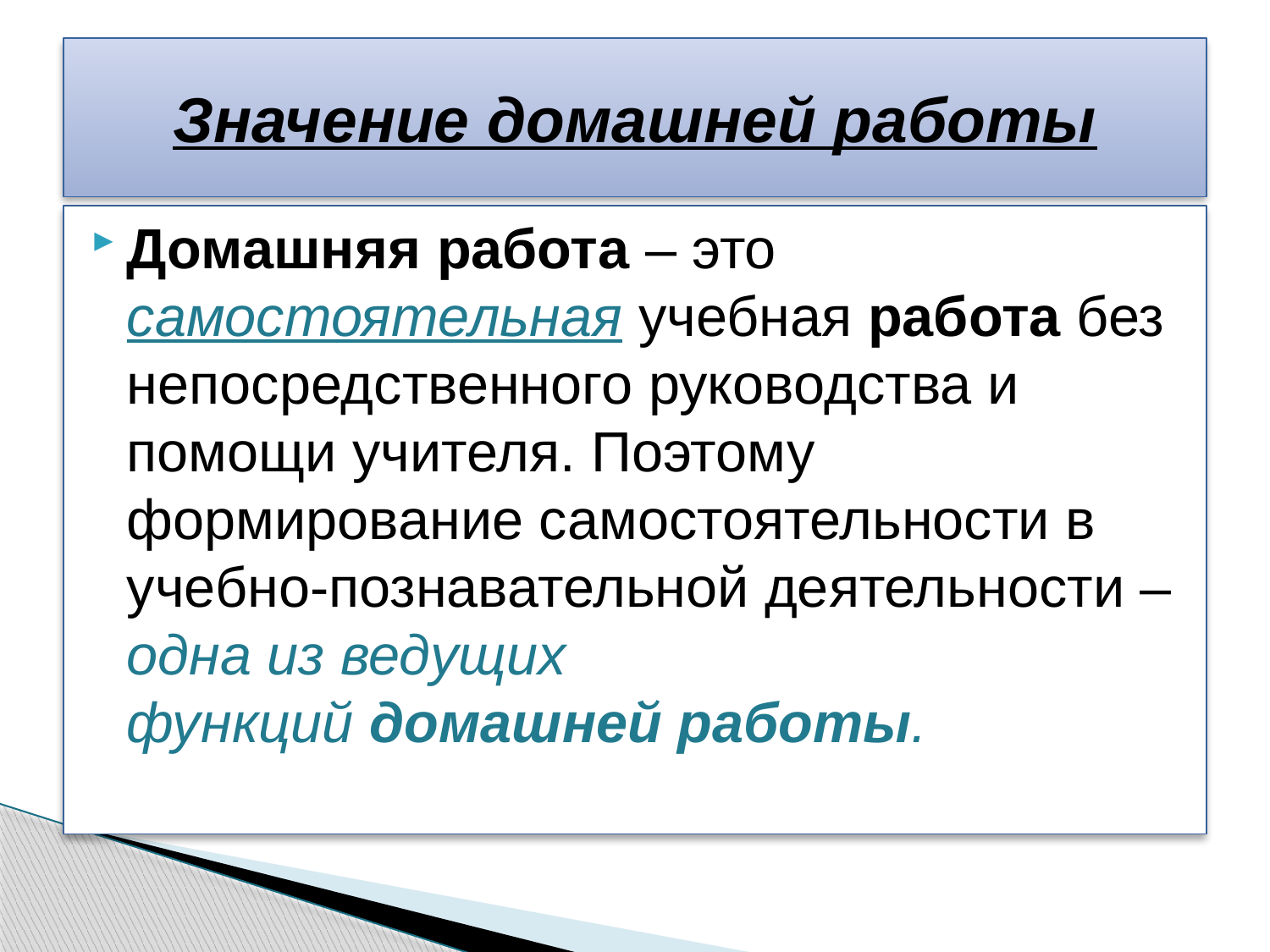

# Значение домашней работы
Домашняя работа – это самостоятельная учебная работа без непосредственного руководства и помощи учителя. Поэтому формирование самостоятельности в учебно-познавательной деятельности – одна из ведущих функций домашней работы.